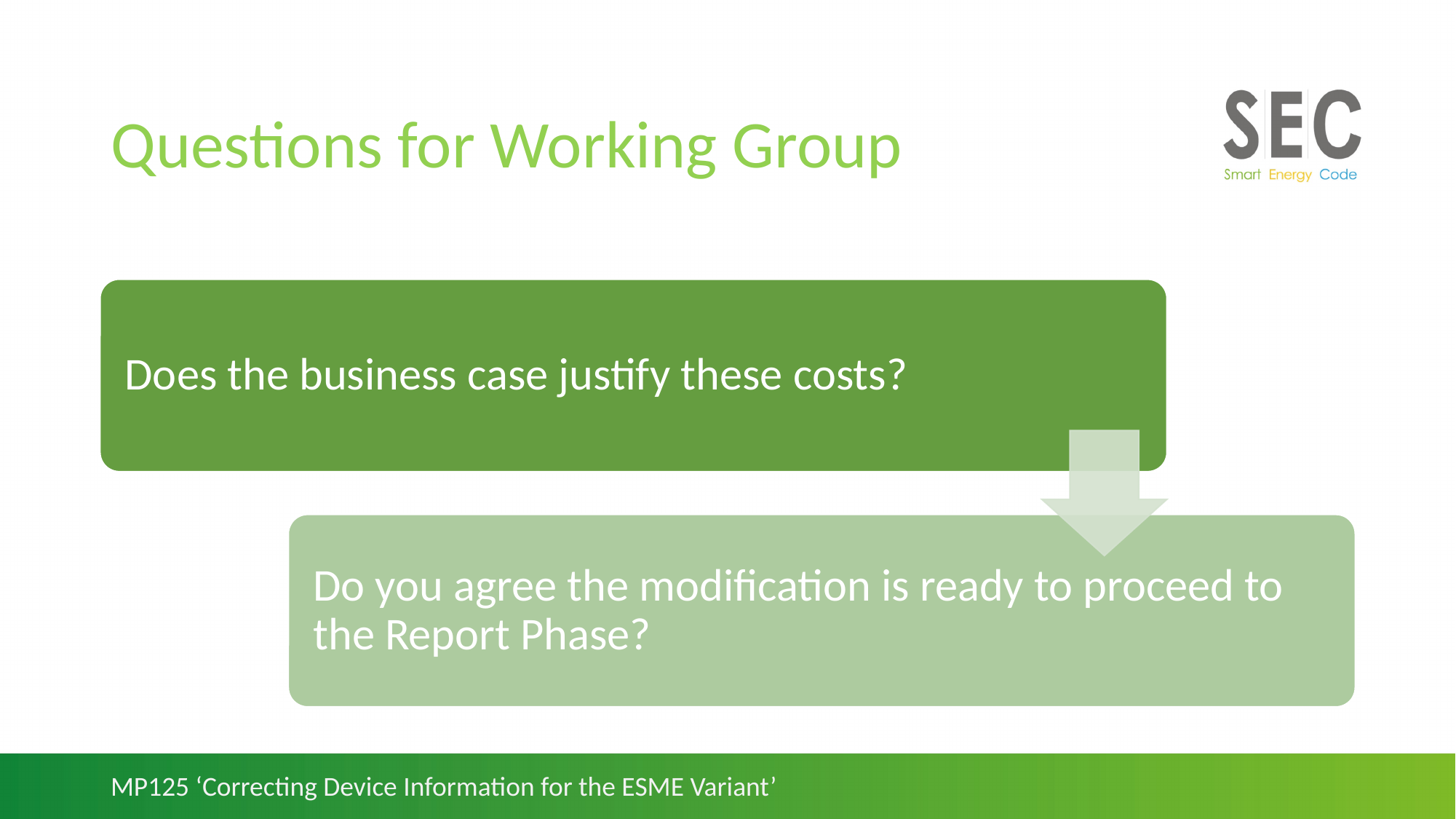

# Questions for Working Group
Does the business case justify these costs?
Do you agree the modification is ready to proceed to the Report Phase?

MP125 ‘Correcting Device Information for the ESME Variant’